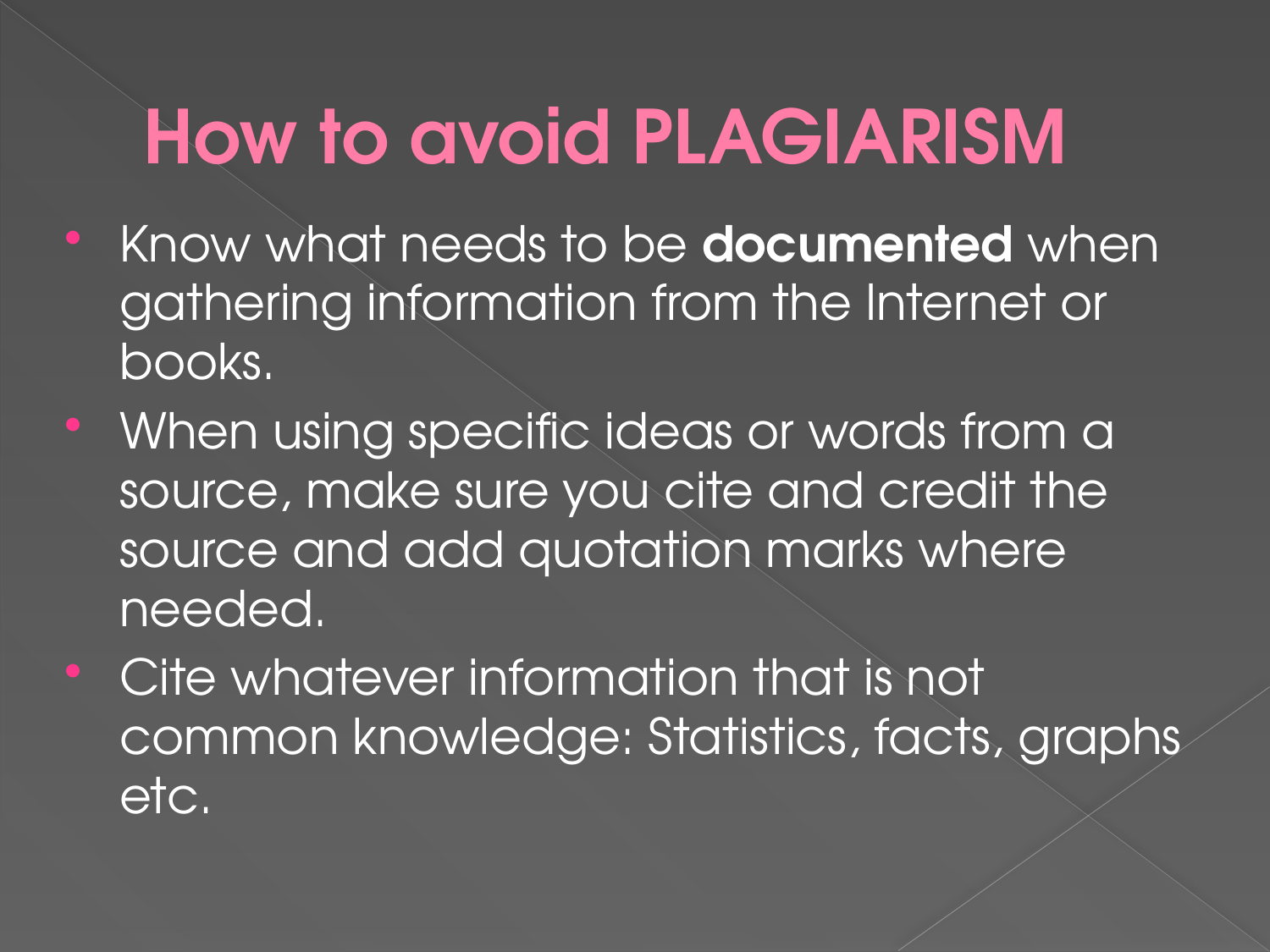

# How to avoid PLAGIARISM
Know what needs to be documented when gathering information from the Internet or books.
When using specific ideas or words from a source, make sure you cite and credit the source and add quotation marks where needed.
Cite whatever information that is not common knowledge: Statistics, facts, graphs etc.